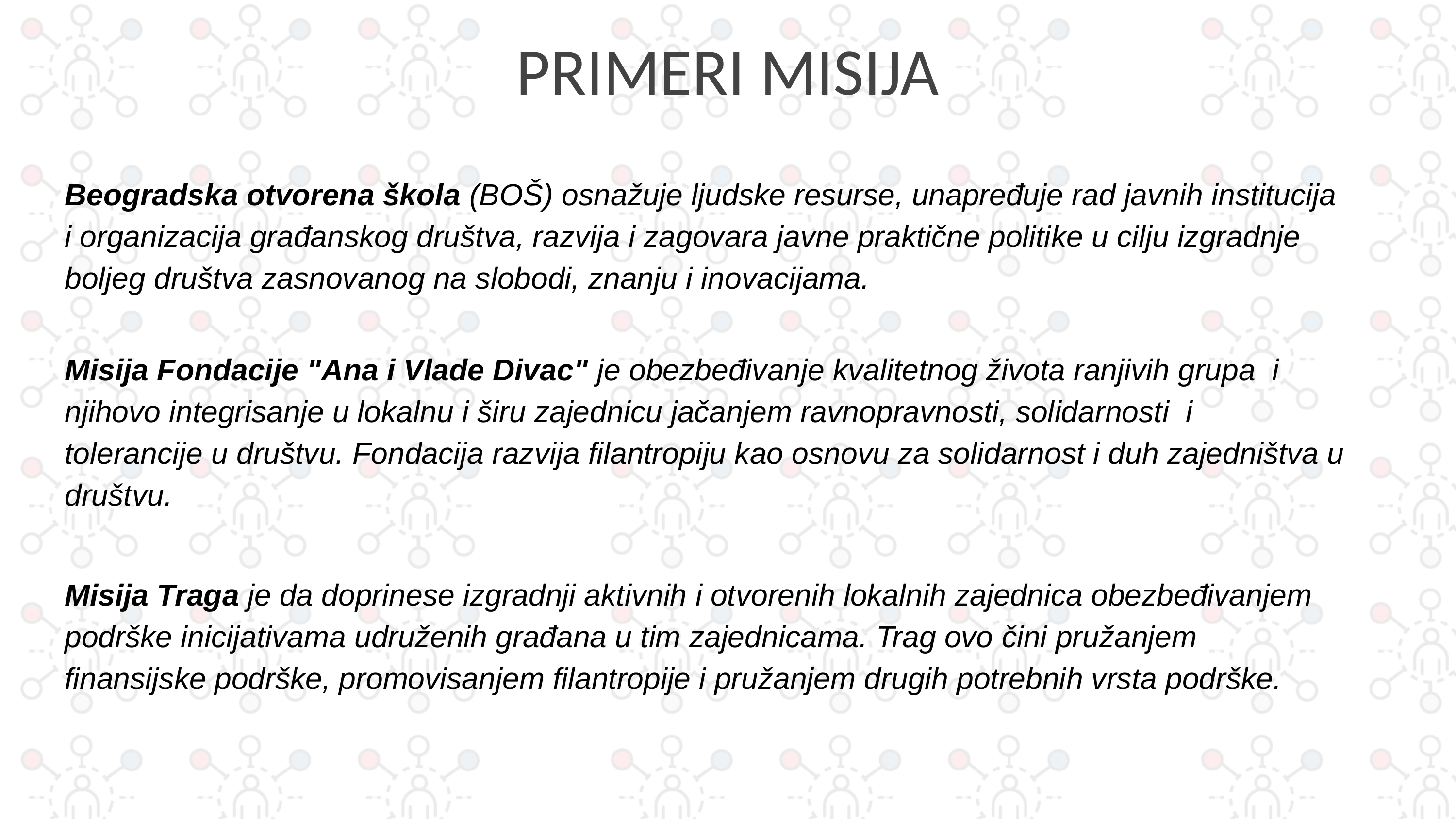

# PRIMERI MISIJA
Beogradska otvorena škola (BOŠ) osnažuje ljudske resurse, unapređuje rad javnih institucija i organizacija građanskog društva, razvija i zagovara javne praktične politike u cilju izgradnje boljeg društva zasnovanog na slobodi, znanju i inovacijama.
Misija Fondacije "Ana i Vlade Divac" je obezbeđivanje kvalitetnog života ranjivih grupa  i njihovo integrisanje u lokalnu i širu zajednicu jačanjem ravnopravnosti, solidarnosti  i  tolerancije u društvu. Fondacija razvija filantropiju kao osnovu za solidarnost i duh zajedništva u društvu.

Misija Traga je da doprinese izgradnji aktivnih i otvorenih lokalnih zajednica obezbeđivanjem podrške inicijativama udruženih građana u tim zajednicama. Trag ovo čini pružanjem finansijske podrške, promovisanjem filantropije i pružanjem drugih potrebnih vrsta podrške.